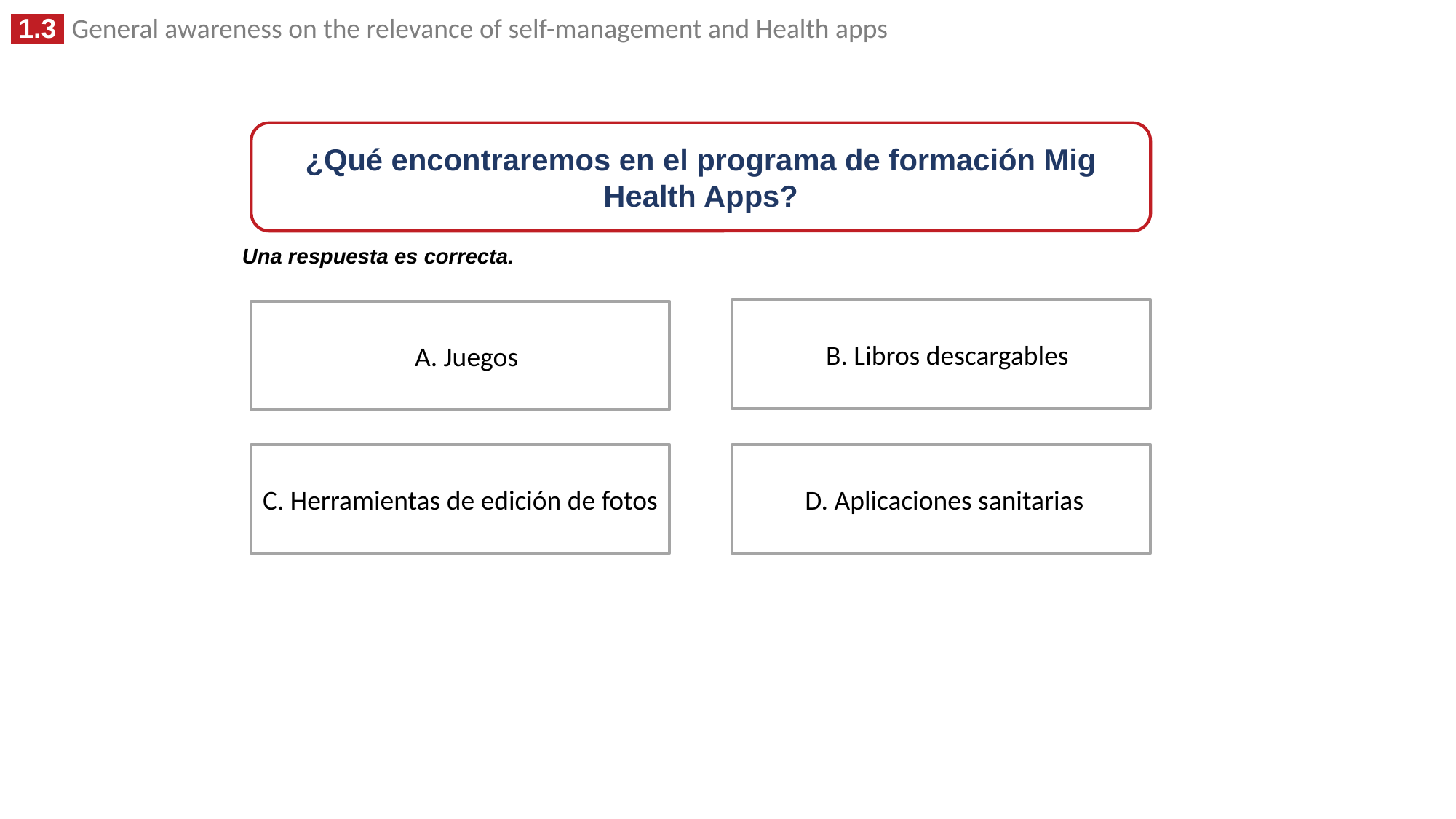

¿Qué encontraremos en el programa de formación Mig Health Apps?
Una respuesta es correcta.
  B. Libros descargables
  A. Juegos
 D. Aplicaciones sanitarias
C. Herramientas de edición de fotos